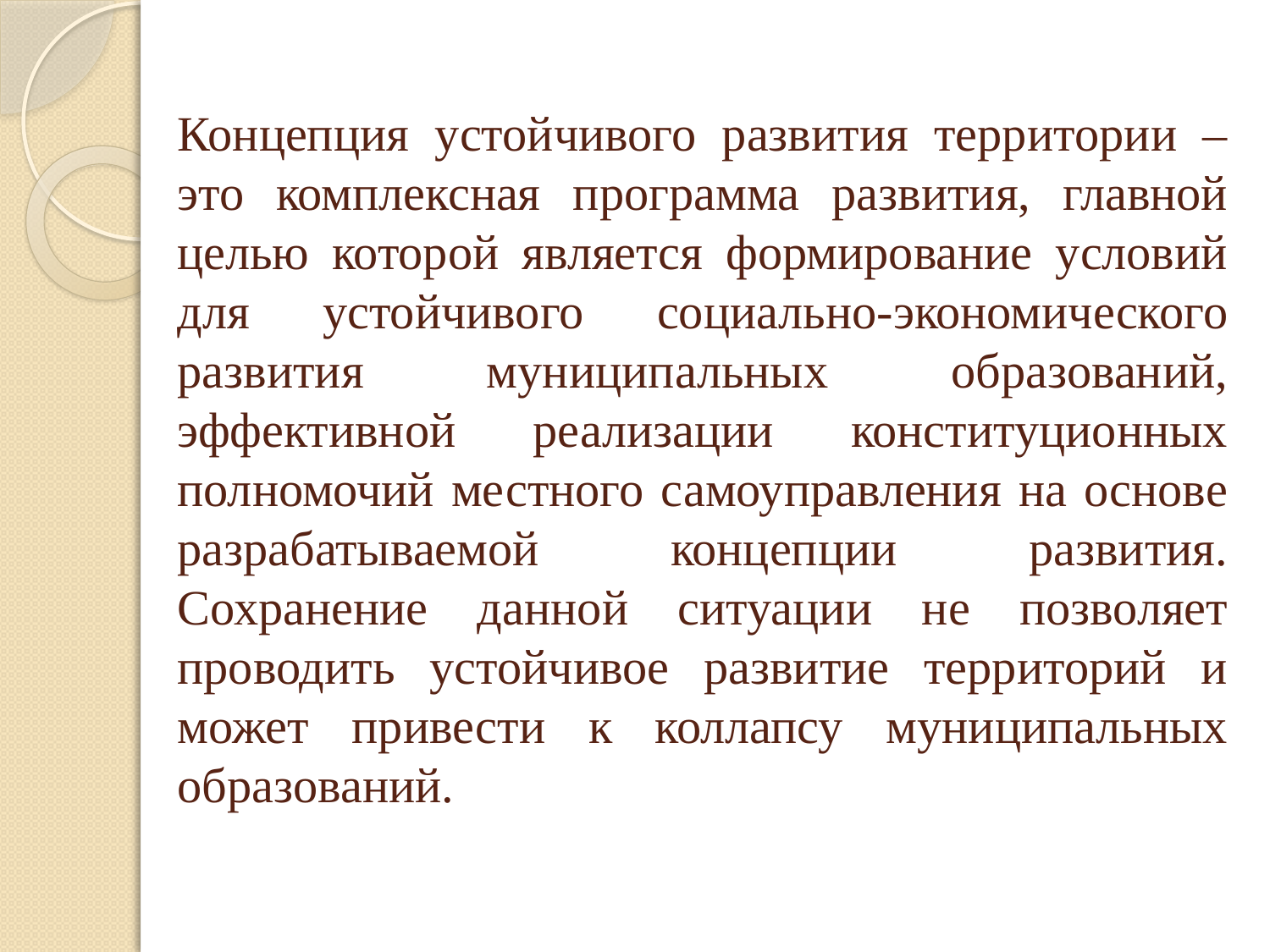

# Концепция устойчивого развития территории – это комплексная программа развития, главной целью которой является формирование условий для устойчивого социально-экономического развития муниципальных образований, эффективной реализации конституционных полномочий местного самоуправления на основе разрабатываемой концепции развития. Сохранение данной ситуации не позволяет проводить устойчивое развитие территорий и может привести к коллапсу муниципальных образований.